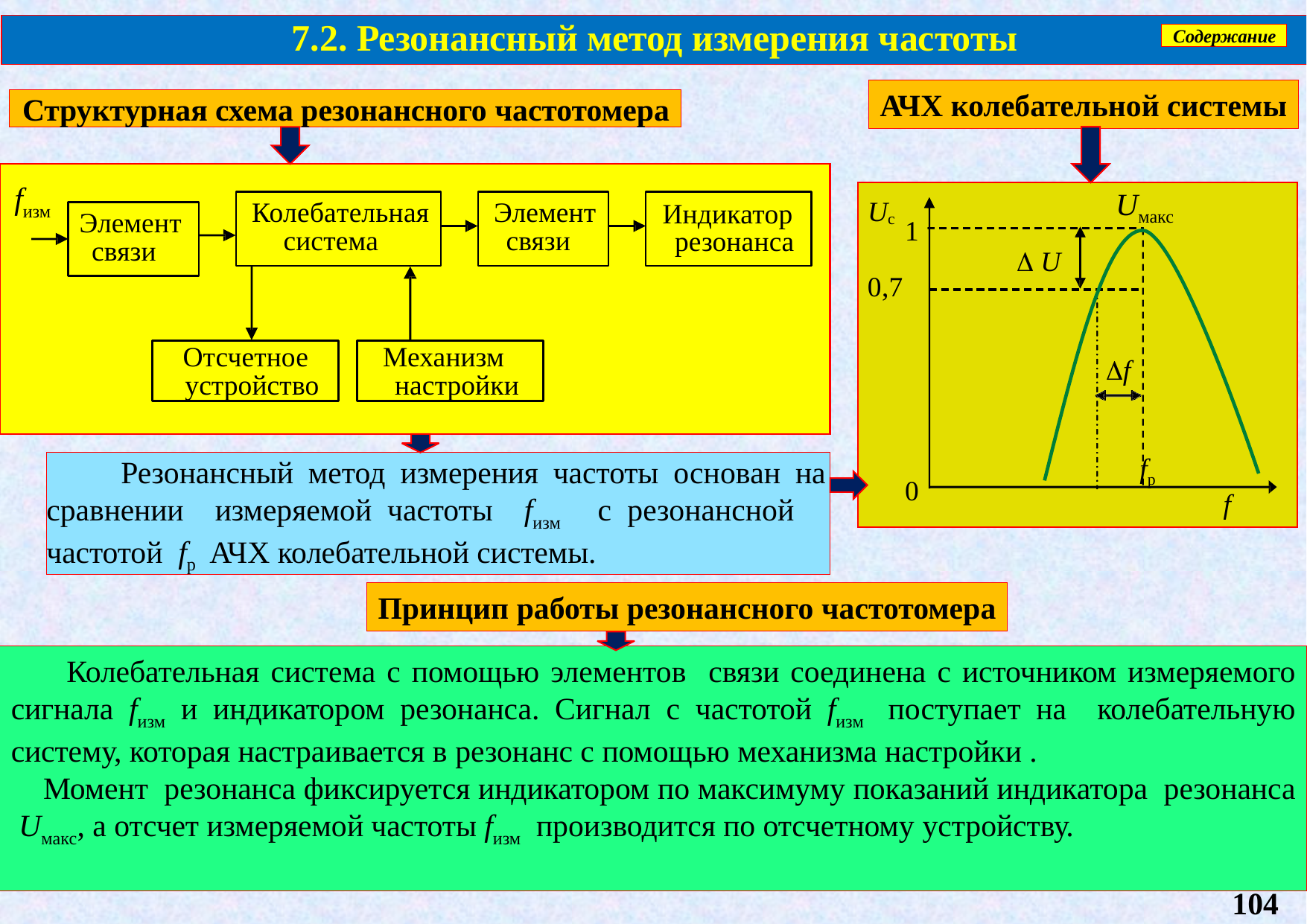

7.2. Резонансный метод измерения частоты
Содержание
АЧХ колебательной системы
Структурная схема резонансного частотомера

fизм

Колебательная  система
Элемент  связи
Индикатор  резонанса

Элемент  связи

Отсчетное устройство
Механизм   настройки

Uмакс
Uс

1

Δ U

0,7

Δf

0

f

fр
     Резонансный метод измерения частоты основан на сравнении  измеряемой частоты  fизм   с резонансной   частотой  fр   АЧХ колебательной системы.

Принцип работы резонансного частотомера

     Колебательная система с помощью элементов  связи соединена с источником измеряемого сигнала fизм и индикатором резонанса. Сигнал с частотой fизм  поступает на  колебательную систему, которая настраивается в резонанс с помощью механизма настройки .
    Момент  резонанса фиксируется индикатором по максимуму показаний индикатора  резонанса  Uмакс, а отсчет измеряемой частоты fизм  производится по отсчетному устройству.

104